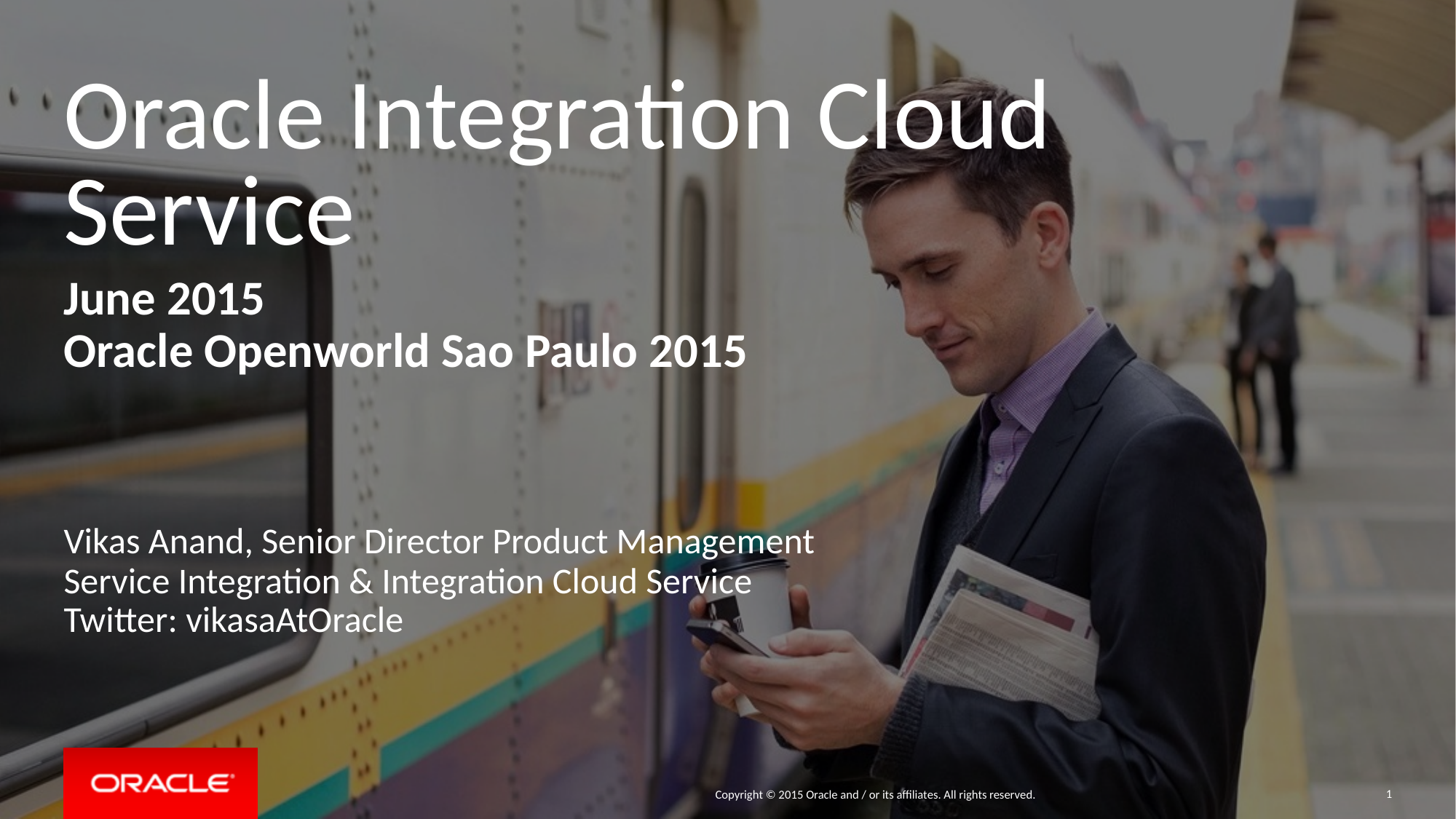

# Oracle Integration Cloud Service
June 2015
Oracle Openworld Sao Paulo 2015

Vikas Anand, Senior Director Product Management
Service Integration & Integration Cloud Service
Twitter: vikasaAtOracle